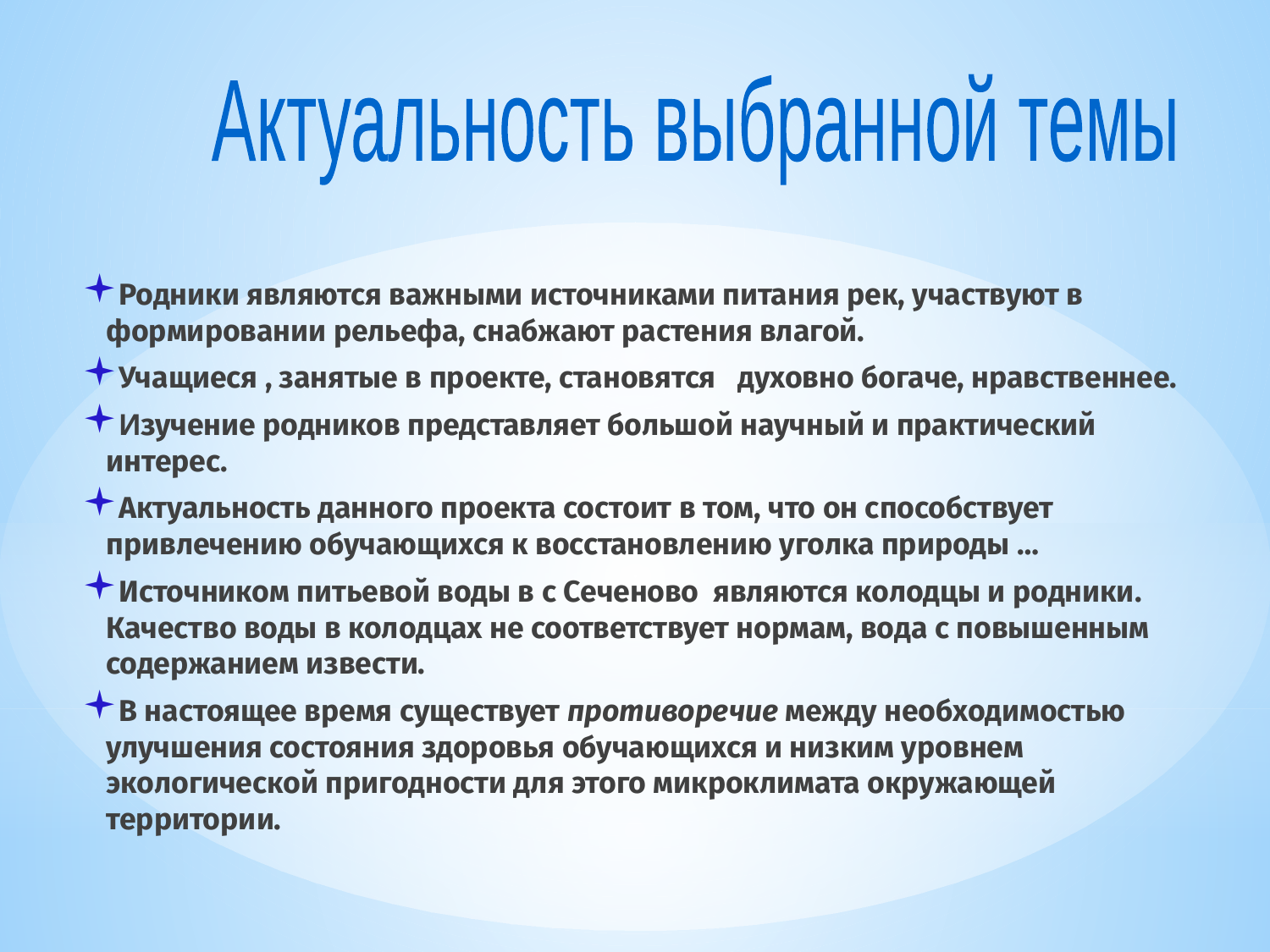

Актуальность выбранной темы
Родники являются важными источниками питания рек, участвуют в формировании рельефа, снабжают растения влагой.
Учащиеся , занятые в проекте, становятся   духовно богаче, нравственнее.
Изучение родников представляет большой научный и практический интерес.
Актуальность данного проекта состоит в том, что он способствует привлечению обучающихся к восстановлению уголка природы …
Источником питьевой воды в с Сеченово  являются колодцы и родники. Качество воды в колодцах не соответствует нормам, вода с повышенным содержанием извести.
В настоящее время существует противоречие между необходимостью улучшения состояния здоровья обучающихся и низким уровнем экологической пригодности для этого микроклимата окружающей территории.